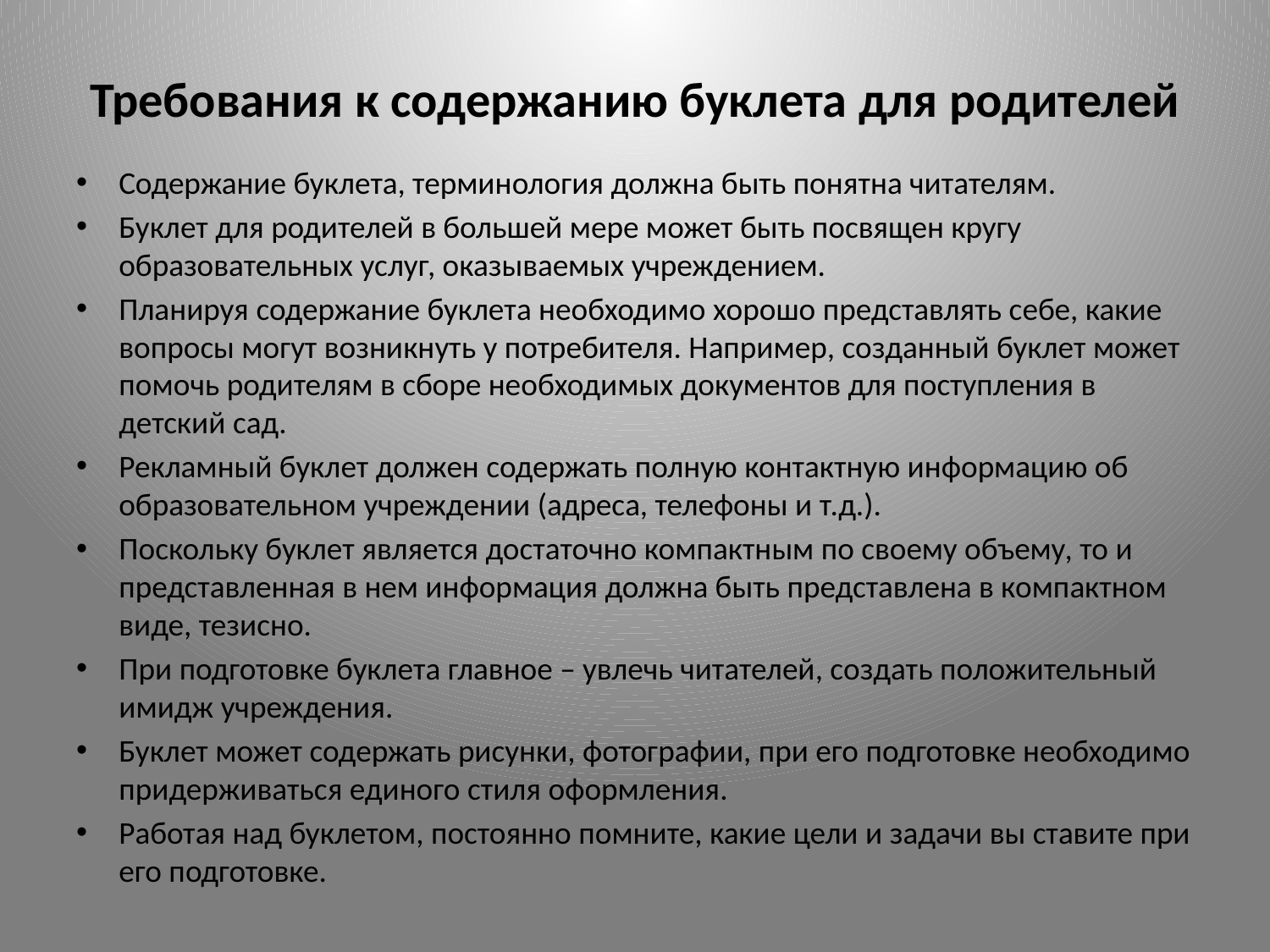

# Требования к содержанию буклета для родителей
Содержание буклета, терминология должна быть понятна читателям.
Буклет для родителей в большей мере может быть посвящен кругу образовательных услуг, оказываемых учреждением.
Планируя содержание буклета необходимо хорошо представлять себе, какие вопросы могут возникнуть у потребителя. Например, созданный буклет может помочь родителям в сборе необходимых документов для поступления в детский сад.
Рекламный буклет должен содержать полную контактную информацию об образовательном учреждении (адреса, телефоны и т.д.).
Поскольку буклет является достаточно компактным по своему объему, то и представленная в нем информация должна быть представлена в компактном виде, тезисно.
При подготовке буклета главное – увлечь читателей, создать положительный имидж учреждения.
Буклет может содержать рисунки, фотографии, при его подготовке необходимо придерживаться единого стиля оформления.
Работая над буклетом, постоянно помните, какие цели и задачи вы ставите при его подготовке.